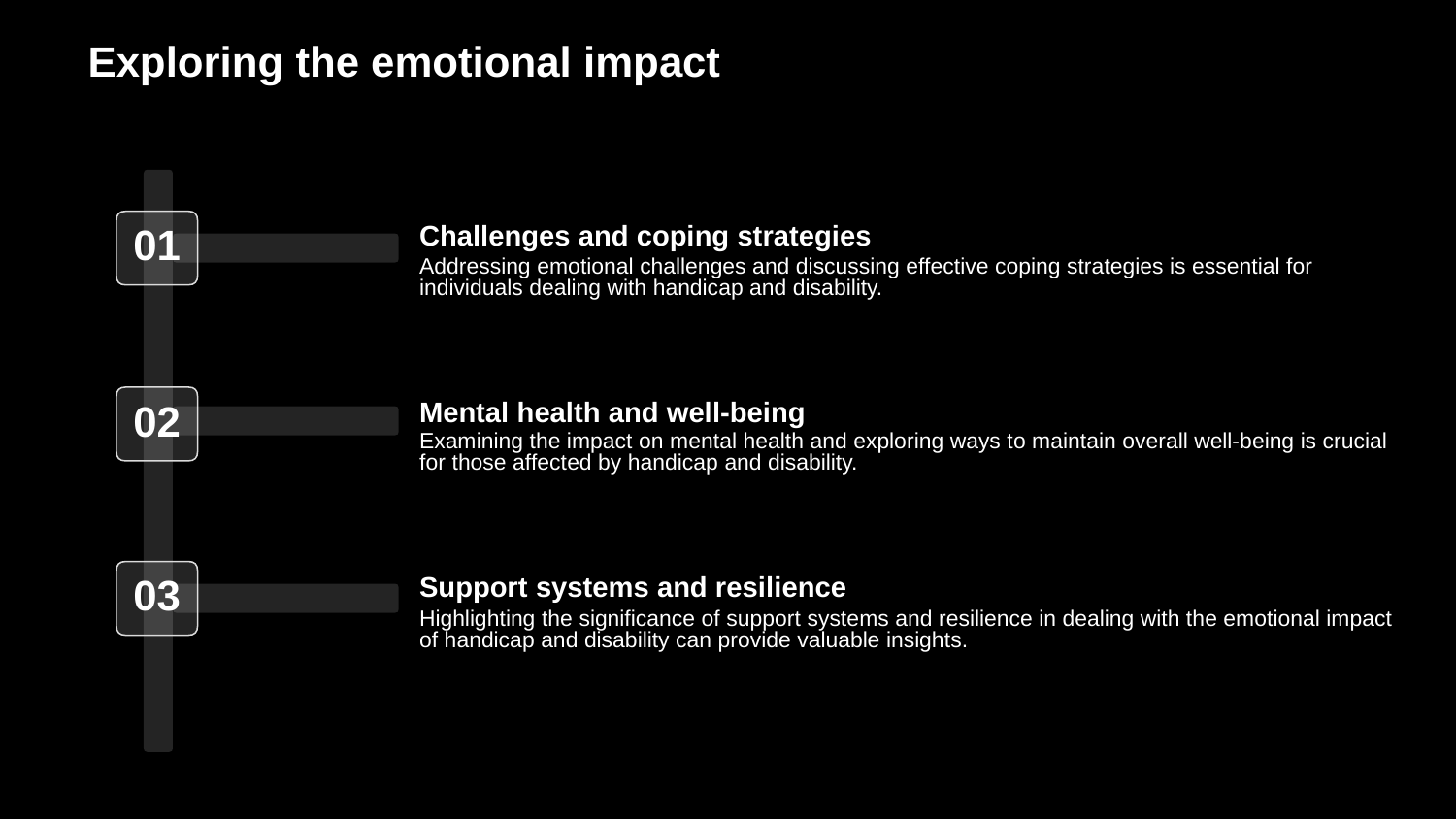

Exploring the emotional impact

Challenges and coping strategies
01

Addressing emotional challenges and discussing effective coping strategies is essential for individuals dealing with handicap and disability.

Mental health and well-being
02

Examining the impact on mental health and exploring ways to maintain overall well-being is crucial for those affected by handicap and disability.

Support systems and resilience
03

Highlighting the significance of support systems and resilience in dealing with the emotional impact of handicap and disability can provide valuable insights.